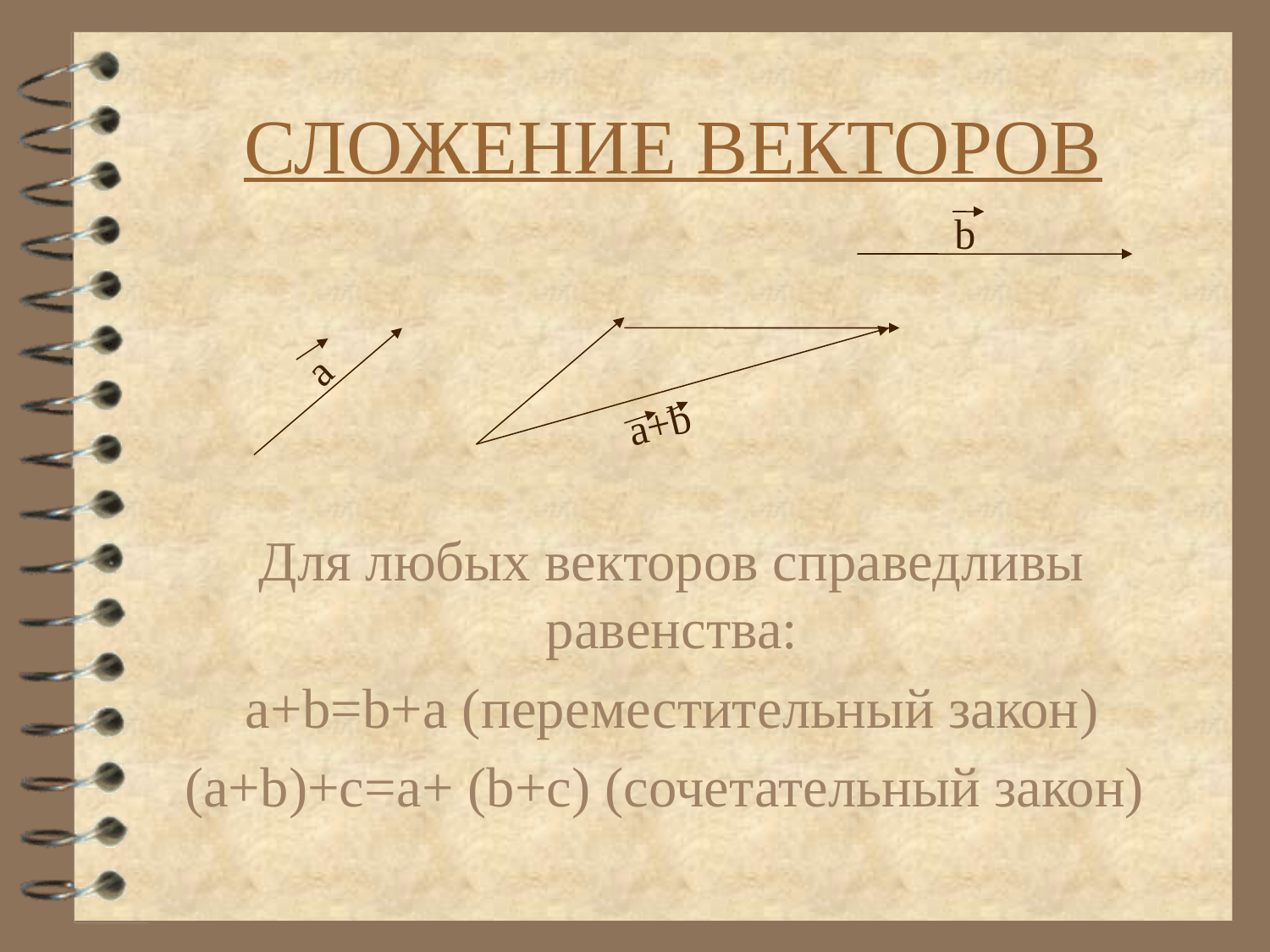

# СЛОЖЕНИЕ ВЕКТОРОВ
b

a

a+b

Для любых векторов справедливы равенства:
a+b=b+a (переместительный закон)
(a+b)+c=a+ (b+c) (сочетательный закон)